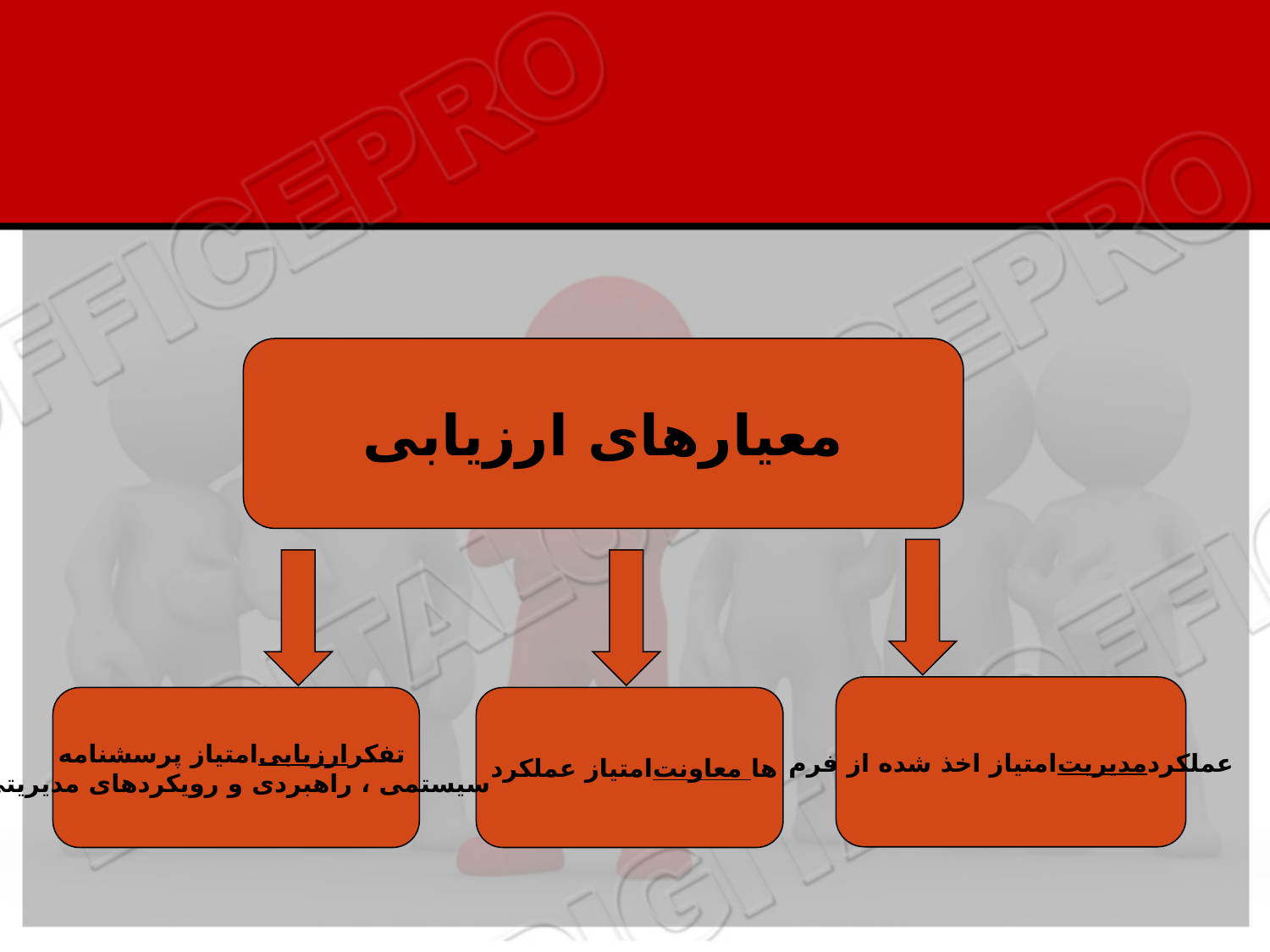

معیارهای ارزیابی

امتیاز اخذ شده از فرم مدیریت عملکرد
امتیاز پرسشنامه ارزیابی تفکر
سیستمی ، راهبردی و رویکردهای مدیریتی
امتیاز عملکرد معاونت ها